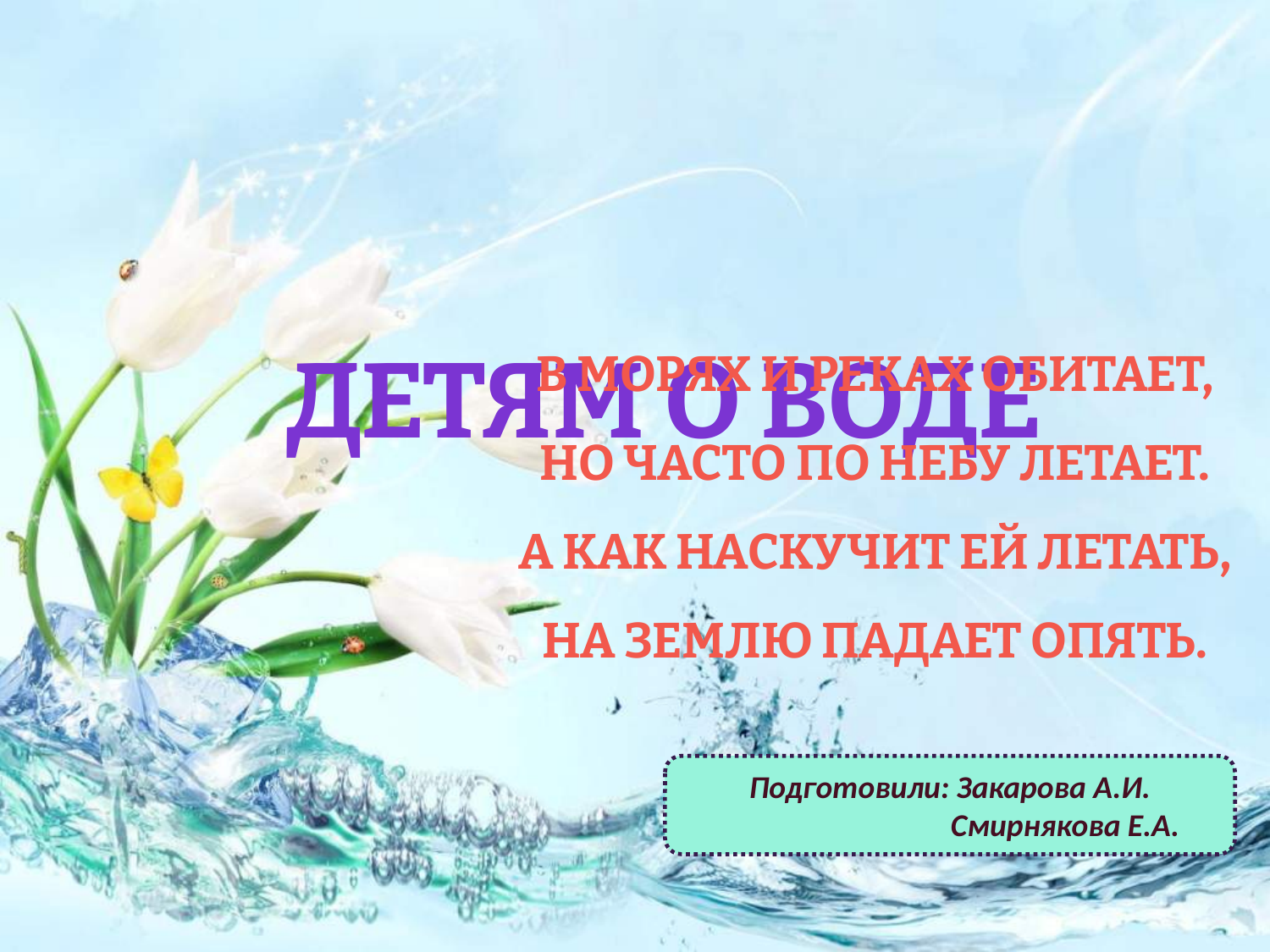

# ДЕТЯМ О ВОДЕ
В морях и реках обитает,
Но часто по небу летает.
А как наскучит ей летать,
На землю падает опять.
Подготовили: Закарова А.И.
                                Смирнякова Е.А.